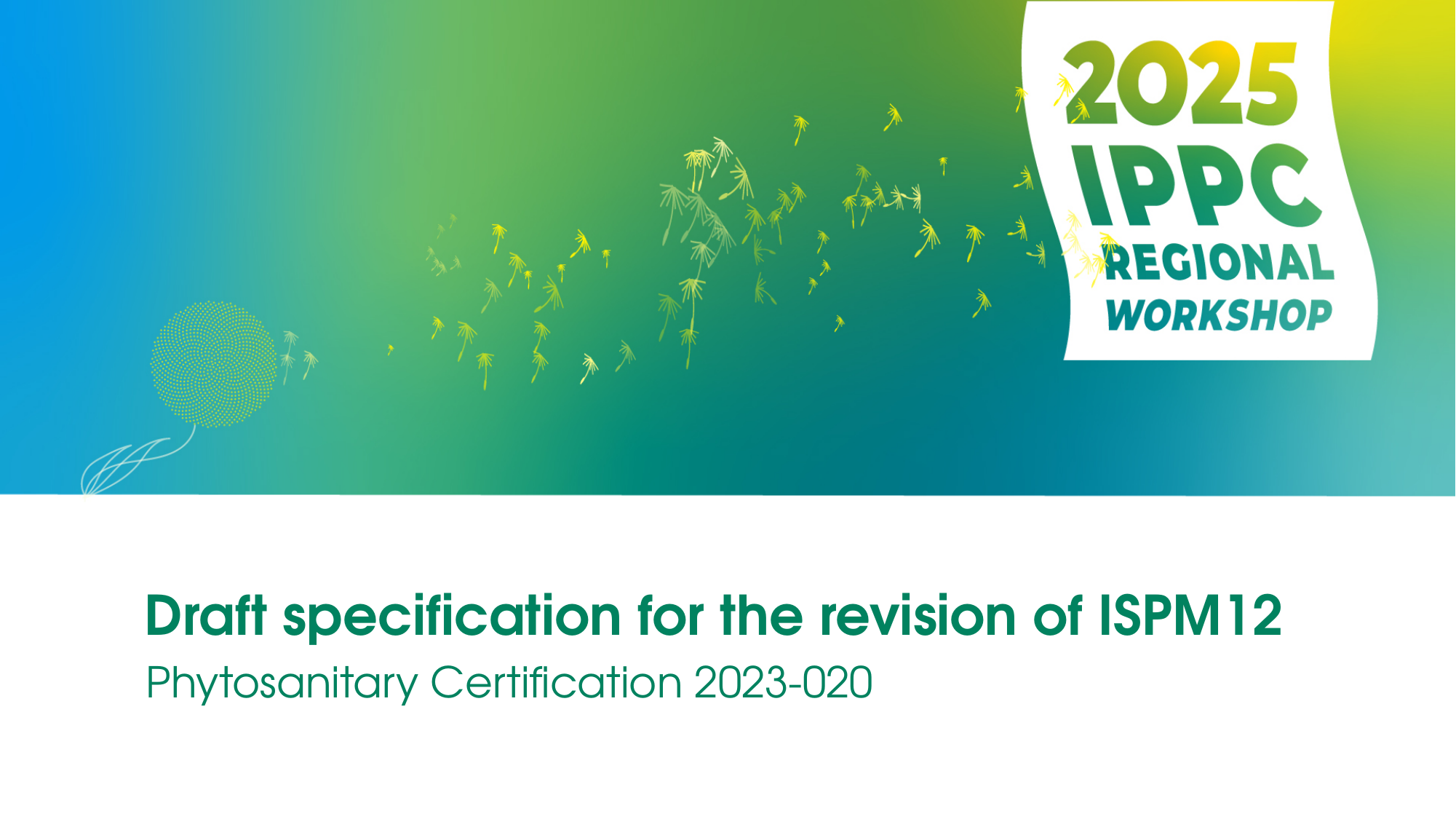

# Draft specification for the revision of ISPM12
Phytosanitary Certification 2023-020